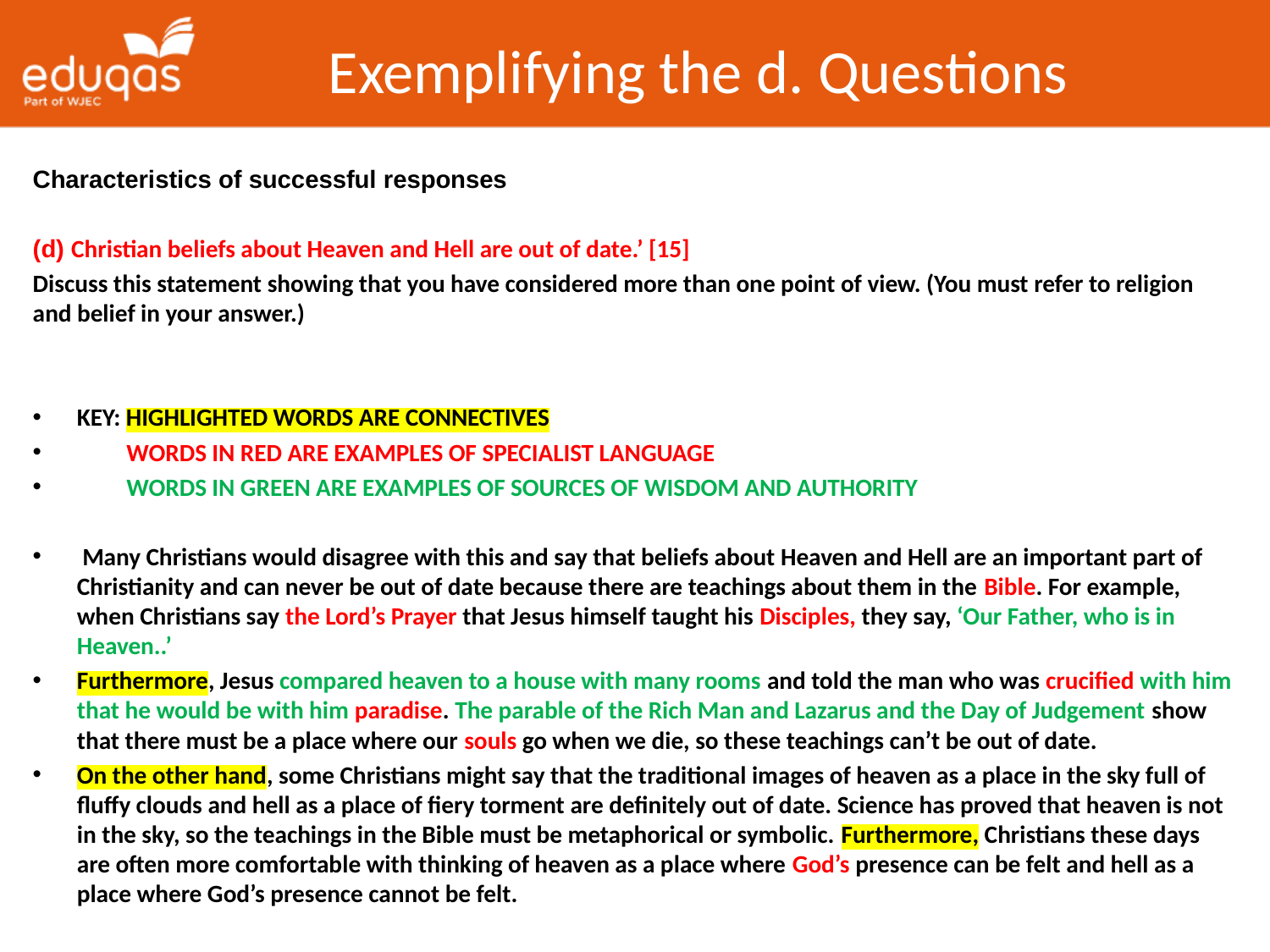

# Exemplifying the d. Questions
Characteristics of successful responses

(d) Christian beliefs about Heaven and Hell are out of date.’ [15]
Discuss this statement showing that you have considered more than one point of view. (You must refer to religion and belief in your answer.)

KEY: HIGHLIGHTED WORDS ARE CONNECTIVES
         WORDS IN RED ARE EXAMPLES OF SPECIALIST LANGUAGE
         WORDS IN GREEN ARE EXAMPLES OF SOURCES OF WISDOM AND AUTHORITY

 Many Christians would disagree with this and say that beliefs about Heaven and Hell are an important part of Christianity and can never be out of date because there are teachings about them in the Bible. For example, when Christians say the Lord’s Prayer that Jesus himself taught his Disciples, they say, ‘Our Father, who is in Heaven..’
Furthermore, Jesus compared heaven to a house with many rooms and told the man who was crucified with him that he would be with him paradise. The parable of the Rich Man and Lazarus and the Day of Judgement show that there must be a place where our souls go when we die, so these teachings can’t be out of date.
On the other hand, some Christians might say that the traditional images of heaven as a place in the sky full of fluffy clouds and hell as a place of fiery torment are definitely out of date. Science has proved that heaven is not in the sky, so the teachings in the Bible must be metaphorical or symbolic. Furthermore, Christians these days are often more comfortable with thinking of heaven as a place where God’s presence can be felt and hell as a place where God’s presence cannot be felt.